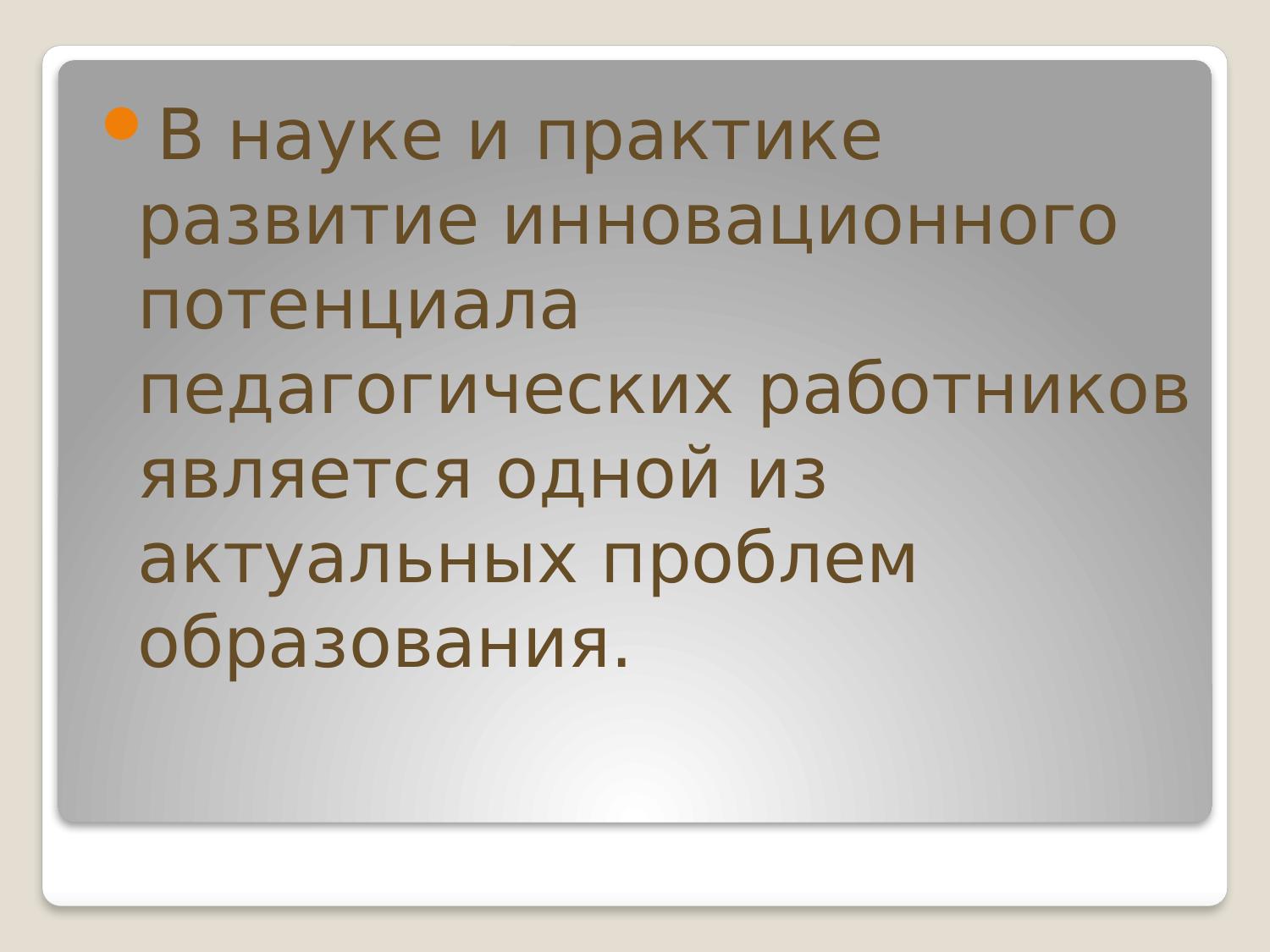

В науке и практике развитие инновационного потенциала педагогических работников является одной из актуальных проблем образования.